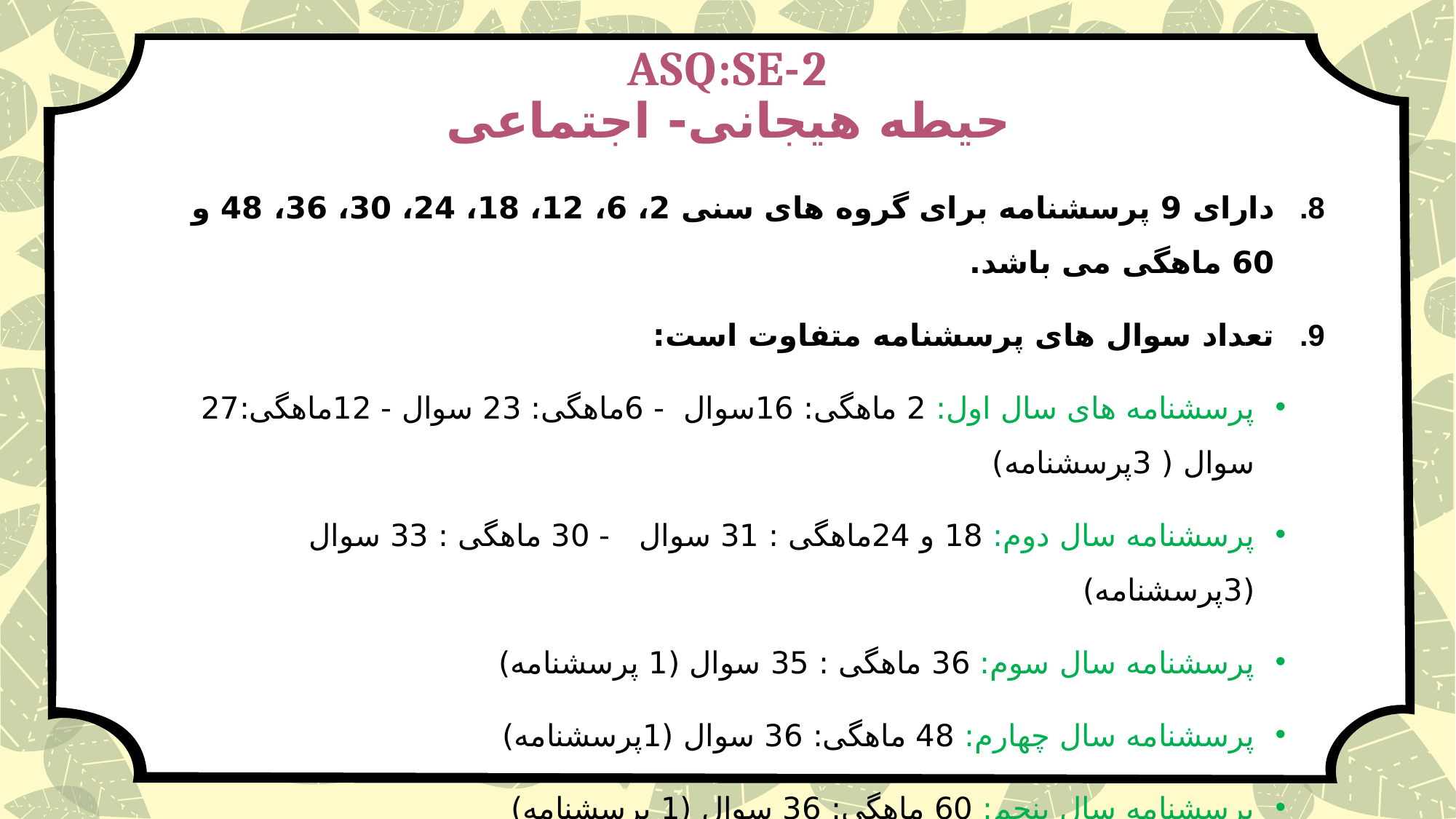

# ASQ:SE-2 حیطه هیجانی- اجتماعی
دارای 9 پرسشنامه برای گروه های سنی 2، 6، 12، 18، 24، 30، 36، 48 و 60 ماهگی می باشد.
تعداد سوال های پرسشنامه متفاوت است:
پرسشنامه های سال اول: 2 ماهگی: 16سوال  - 6ماهگی: 23 سوال - 12ماهگی:27 سوال ( 3پرسشنامه)
پرسشنامه سال دوم: 18 و 24ماهگی : 31 سوال   - 30 ماهگی : 33 سوال (3پرسشنامه)
پرسشنامه سال سوم: 36 ماهگی : 35 سوال (1 پرسشنامه)
پرسشنامه سال چهارم: 48 ماهگی: 36 سوال (1پرسشنامه)
پرسشنامه سال پنجم: 60 ماهگی: 36 سوال (1 پرسشنامه)
10 هر پرسشنامه 3 سوال کلی با پاسخ باز دارد که در امتیاز دهی تاثیری ندارد.